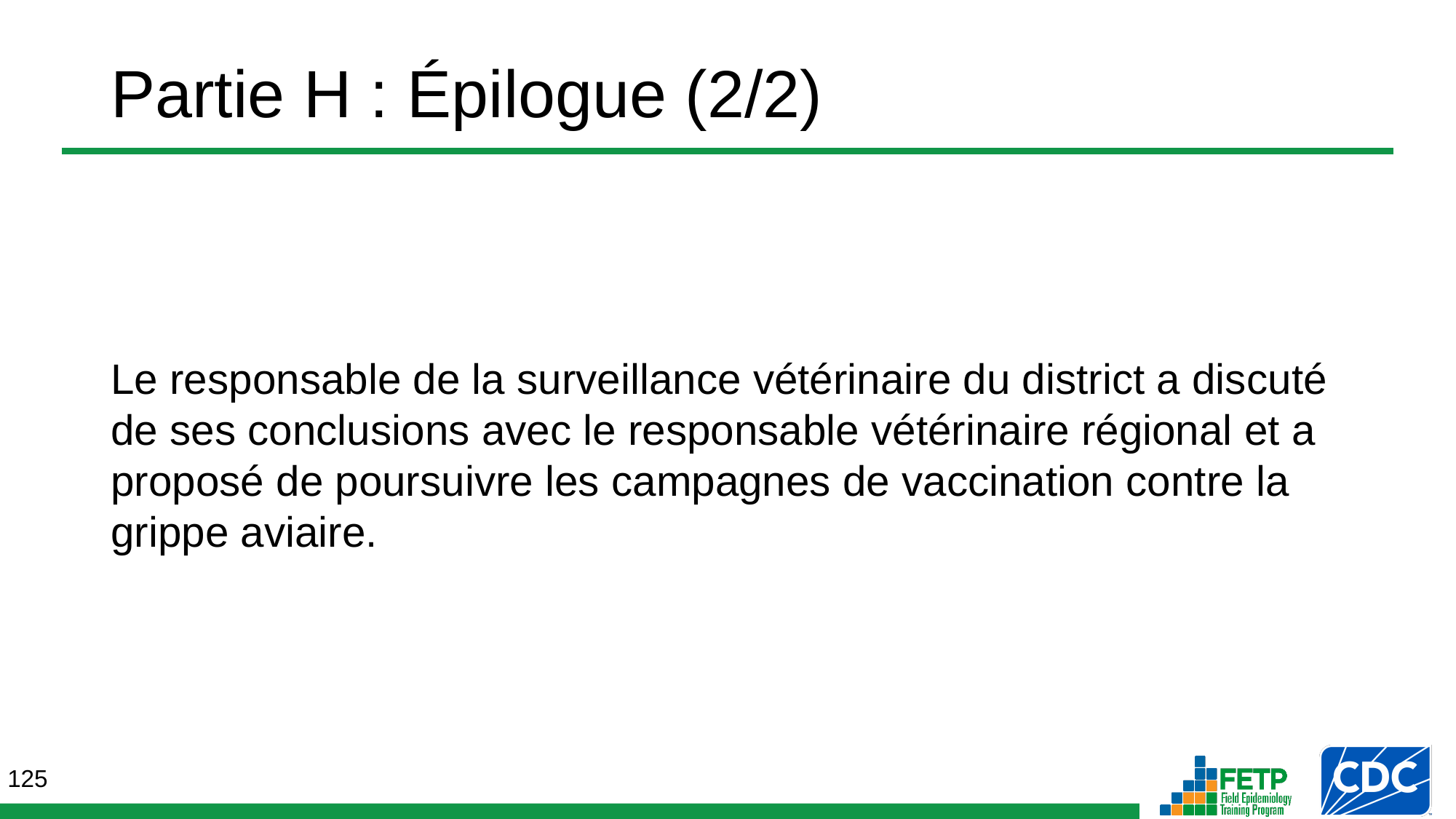

# Partie H : Épilogue (2/2)
Le responsable de la surveillance vétérinaire du district a discuté de ses conclusions avec le responsable vétérinaire régional et a proposé de poursuivre les campagnes de vaccination contre la grippe aviaire.